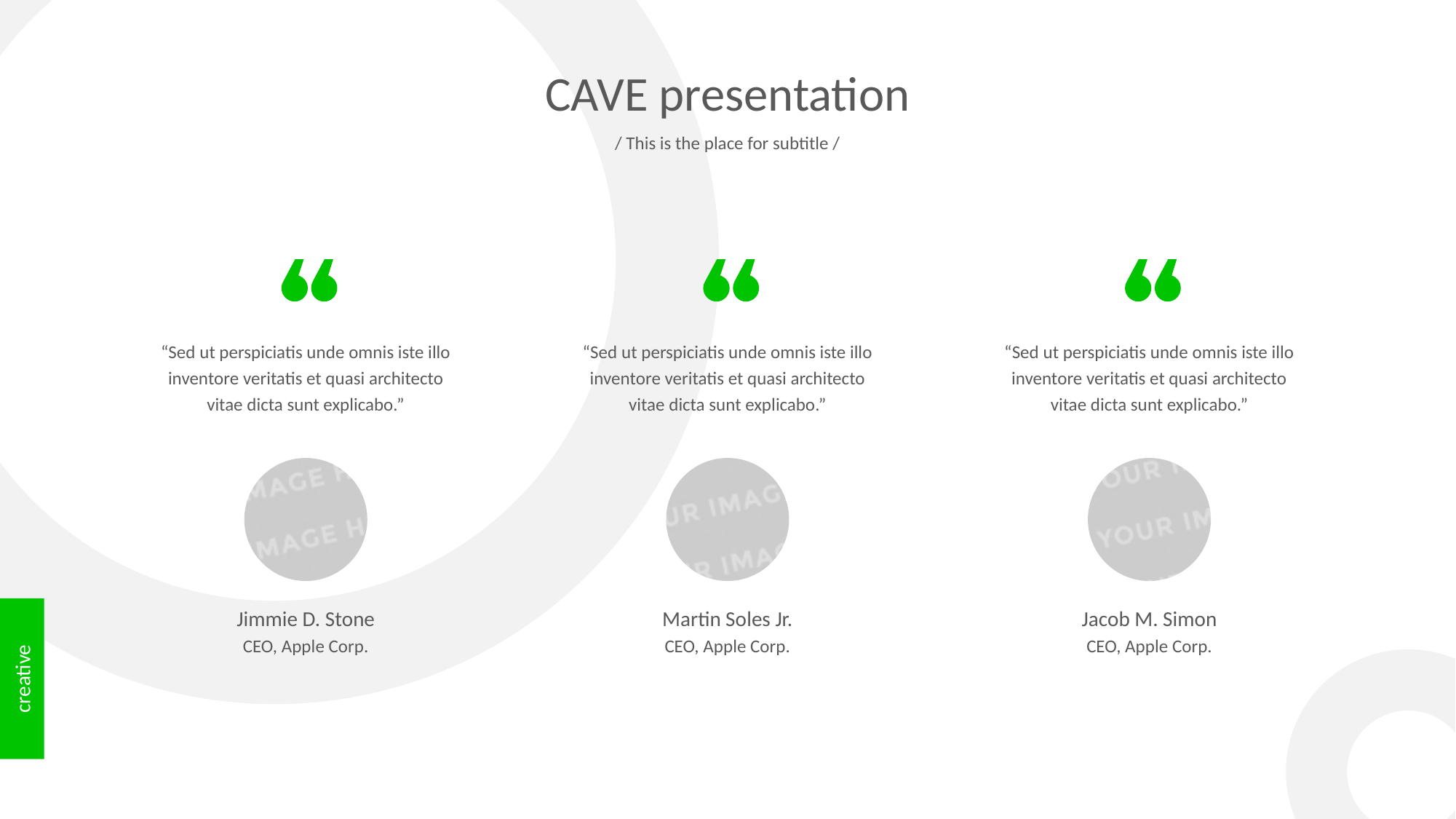

CAVE presentation
/ This is the place for subtitle /

“Sed ut perspiciatis unde omnis iste illo inventore veritatis et quasi architecto vitae dicta sunt explicabo.”
“Sed ut perspiciatis unde omnis iste illo inventore veritatis et quasi architecto vitae dicta sunt explicabo.”
“Sed ut perspiciatis unde omnis iste illo inventore veritatis et quasi architecto vitae dicta sunt explicabo.”

creative
Jimmie D. Stone
Martin Soles Jr.
Jacob M. Simon
CEO, Apple Corp.
CEO, Apple Corp.
CEO, Apple Corp.